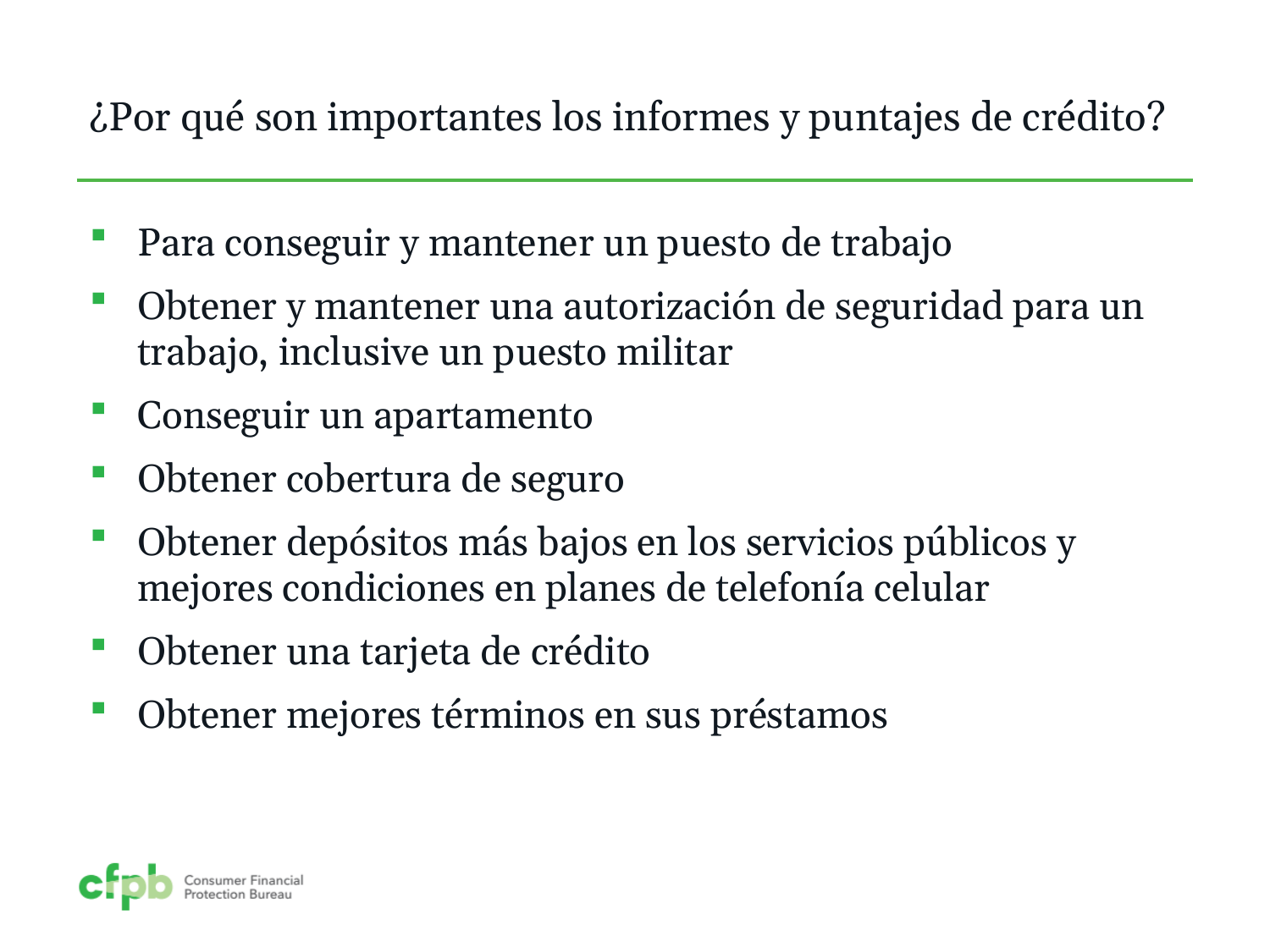

# ¿Por qué son importantes los informes y puntajes de crédito?
Para conseguir y mantener un puesto de trabajo
Obtener y mantener una autorización de seguridad para un trabajo, inclusive un puesto militar
Conseguir un apartamento
Obtener cobertura de seguro
Obtener depósitos más bajos en los servicios públicos y mejores condiciones en planes de telefonía celular
Obtener una tarjeta de crédito
Obtener mejores términos en sus préstamos